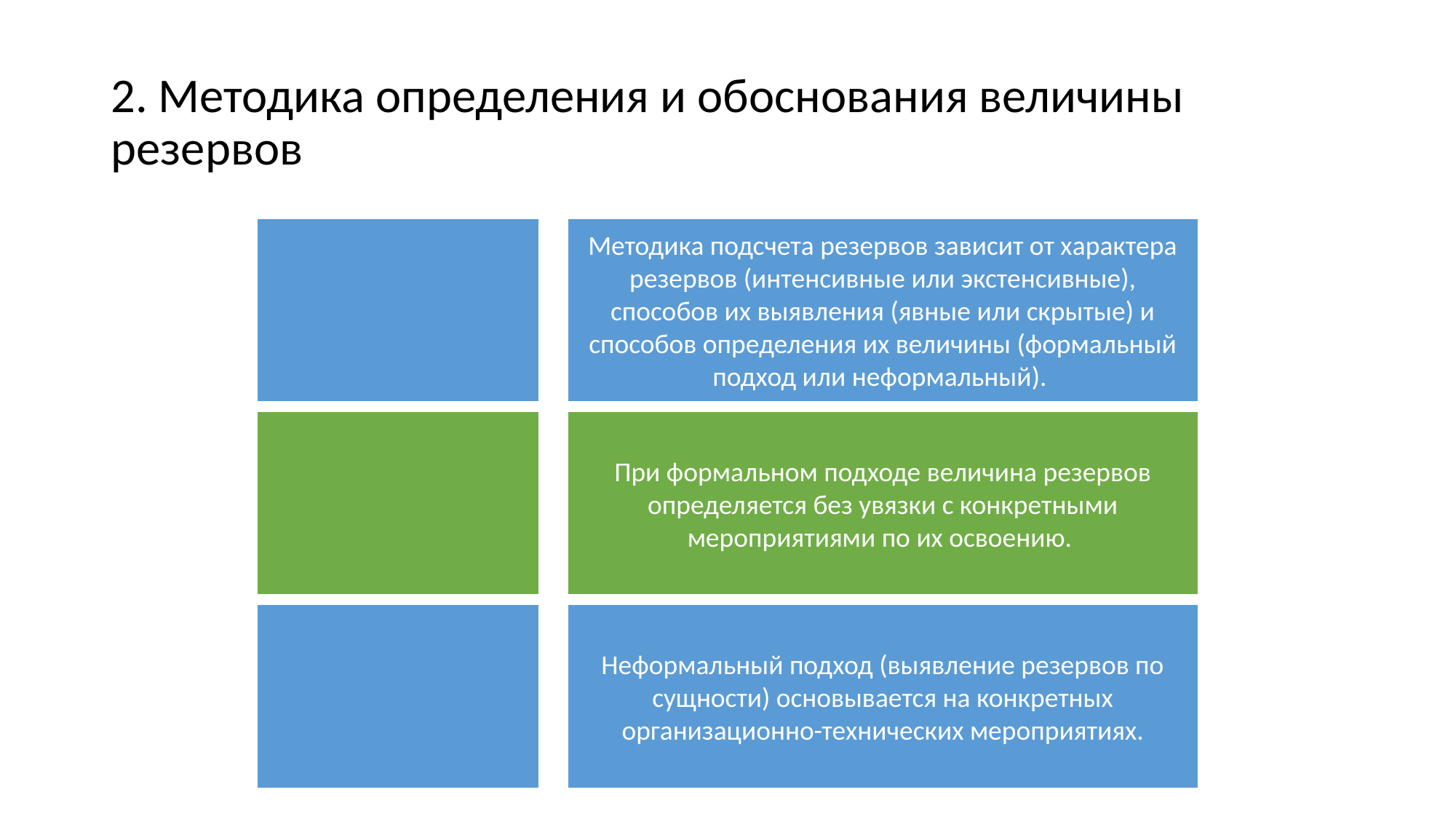

# 2. Методика определения и обоснования величины резервов
Методика подсчета резервов зависит от характера резервов (интенсивные или экстенсивные), способов их выявления (явные или скрытые) и способов определения их величины (формальный подход или неформальный).
При формальном подходе величина резервов определяется без увязки с конкретными мероприятиями по их освоению.
Неформальный подход (выявление резервов по сущности) основывается на конкретных организационно-технических мероприятиях.